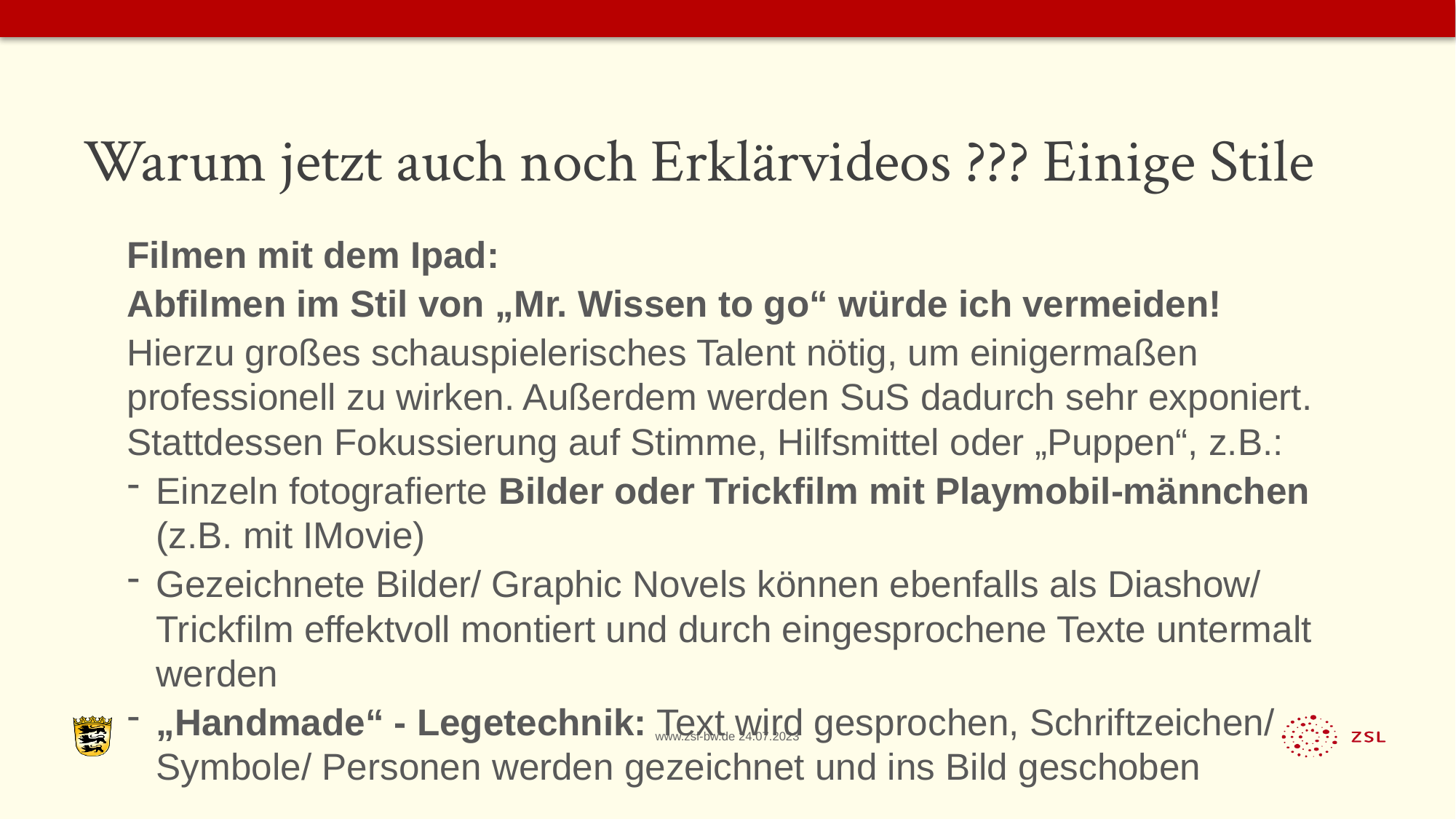

# Warum jetzt auch noch Erklärvideos ??? Einige Stile
Filmen mit dem Ipad:
Abfilmen im Stil von „Mr. Wissen to go“ würde ich vermeiden!
Hierzu großes schauspielerisches Talent nötig, um einigermaßen professionell zu wirken. Außerdem werden SuS dadurch sehr exponiert. Stattdessen Fokussierung auf Stimme, Hilfsmittel oder „Puppen“, z.B.:
Einzeln fotografierte Bilder oder Trickfilm mit Playmobil-männchen (z.B. mit IMovie)
Gezeichnete Bilder/ Graphic Novels können ebenfalls als Diashow/ Trickfilm effektvoll montiert und durch eingesprochene Texte untermalt werden
„Handmade“ - Legetechnik: Text wird gesprochen, Schriftzeichen/ Symbole/ Personen werden gezeichnet und ins Bild geschoben